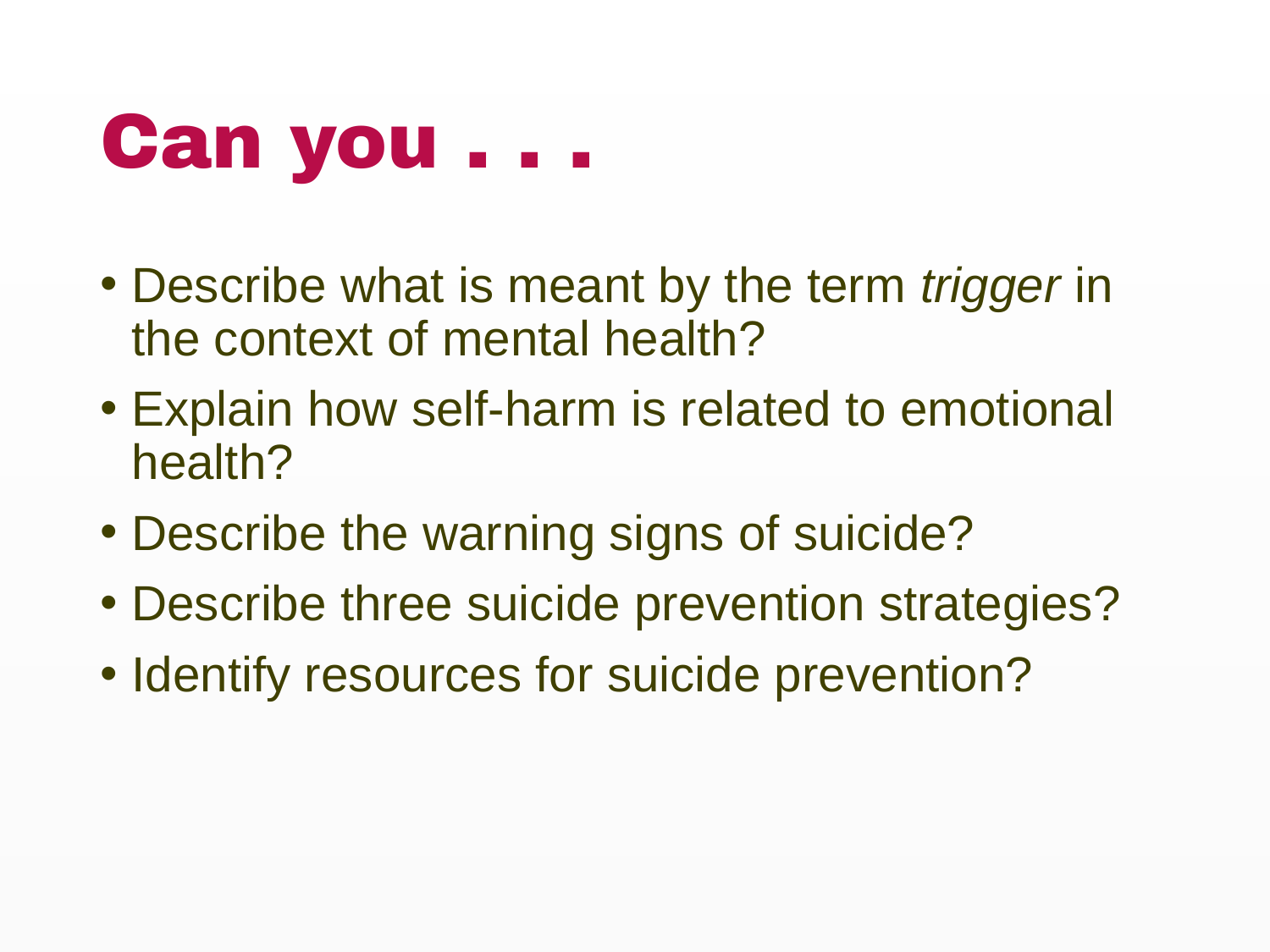

# Can you . . .
Describe what is meant by the term trigger in the context of mental health?
Explain how self-harm is related to emotional health?
Describe the warning signs of suicide?
Describe three suicide prevention strategies?
Identify resources for suicide prevention?